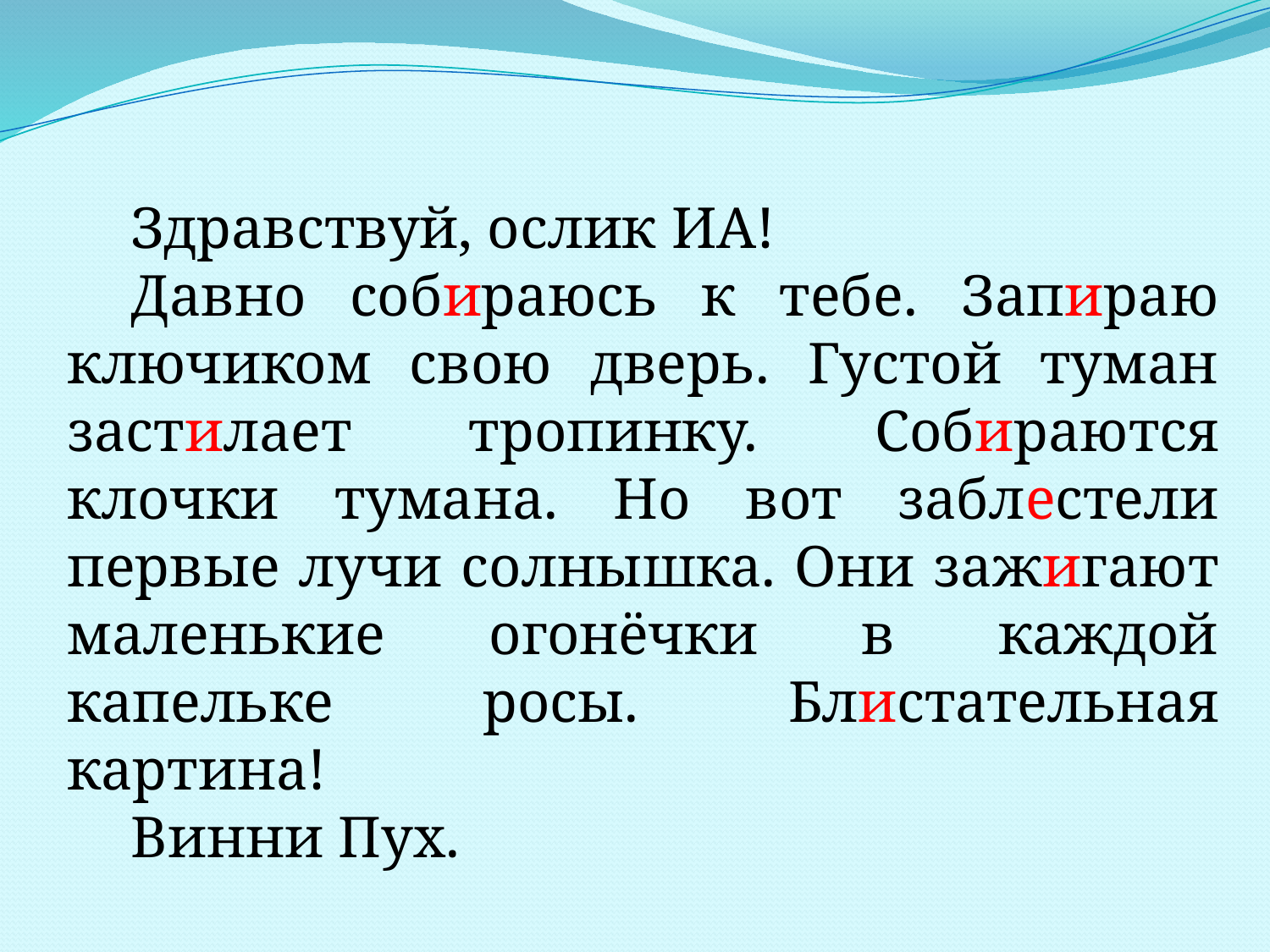

Здравствуй, ослик ИА!
Давно собираюсь к тебе. Запираю ключиком свою дверь. Густой туман застилает тропинку. Собираются клочки тумана. Но вот заблестели первые лучи солнышка. Они зажигают маленькие огонёчки в каждой капельке росы. Блистательная картина!
Винни Пух.